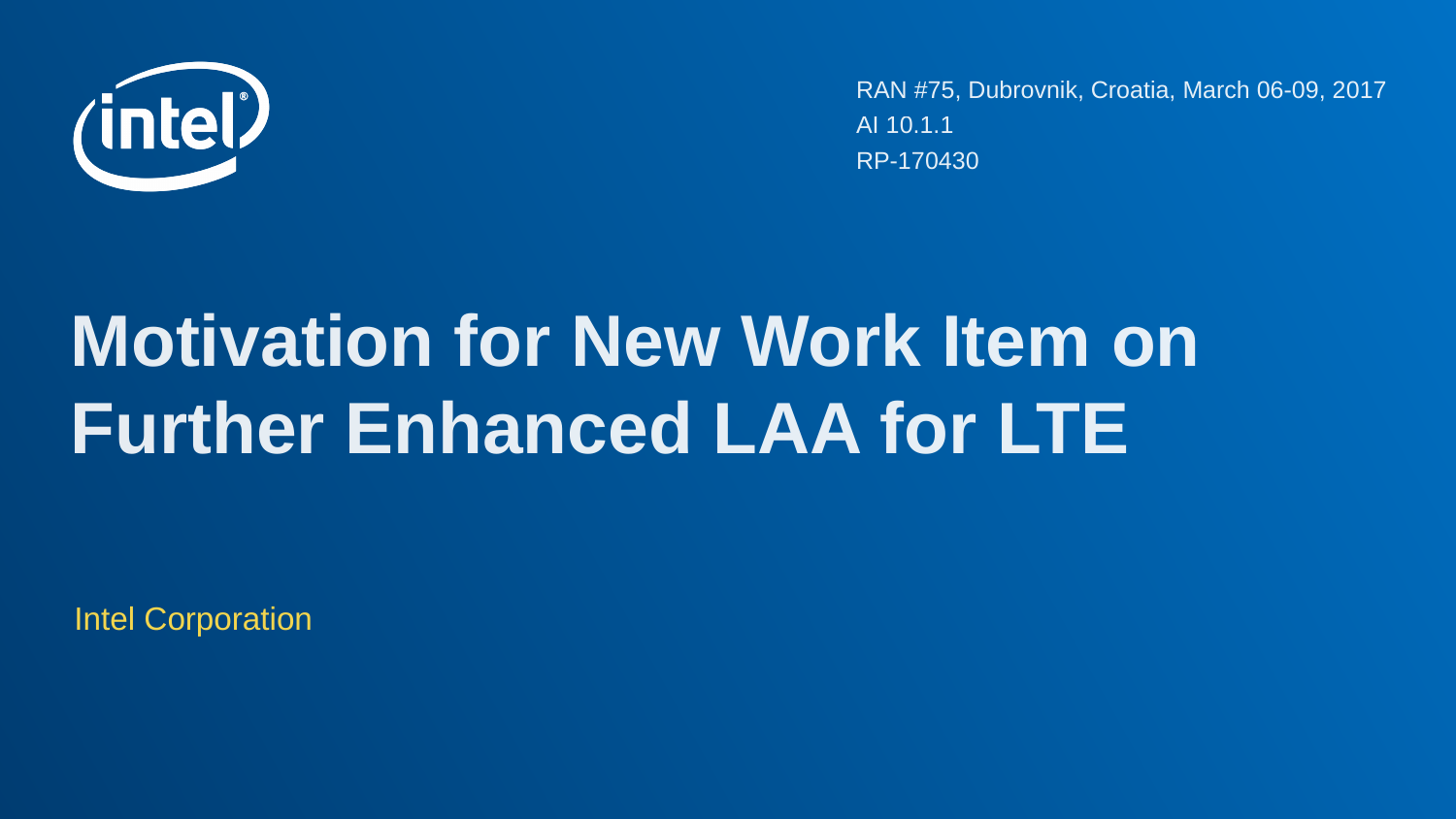

RAN #75, Dubrovnik, Croatia, March 06-09, 2017
AI 10.1.1
RP-170430
# Motivation for New Work Item on Further Enhanced LAA for LTE
Intel Corporation